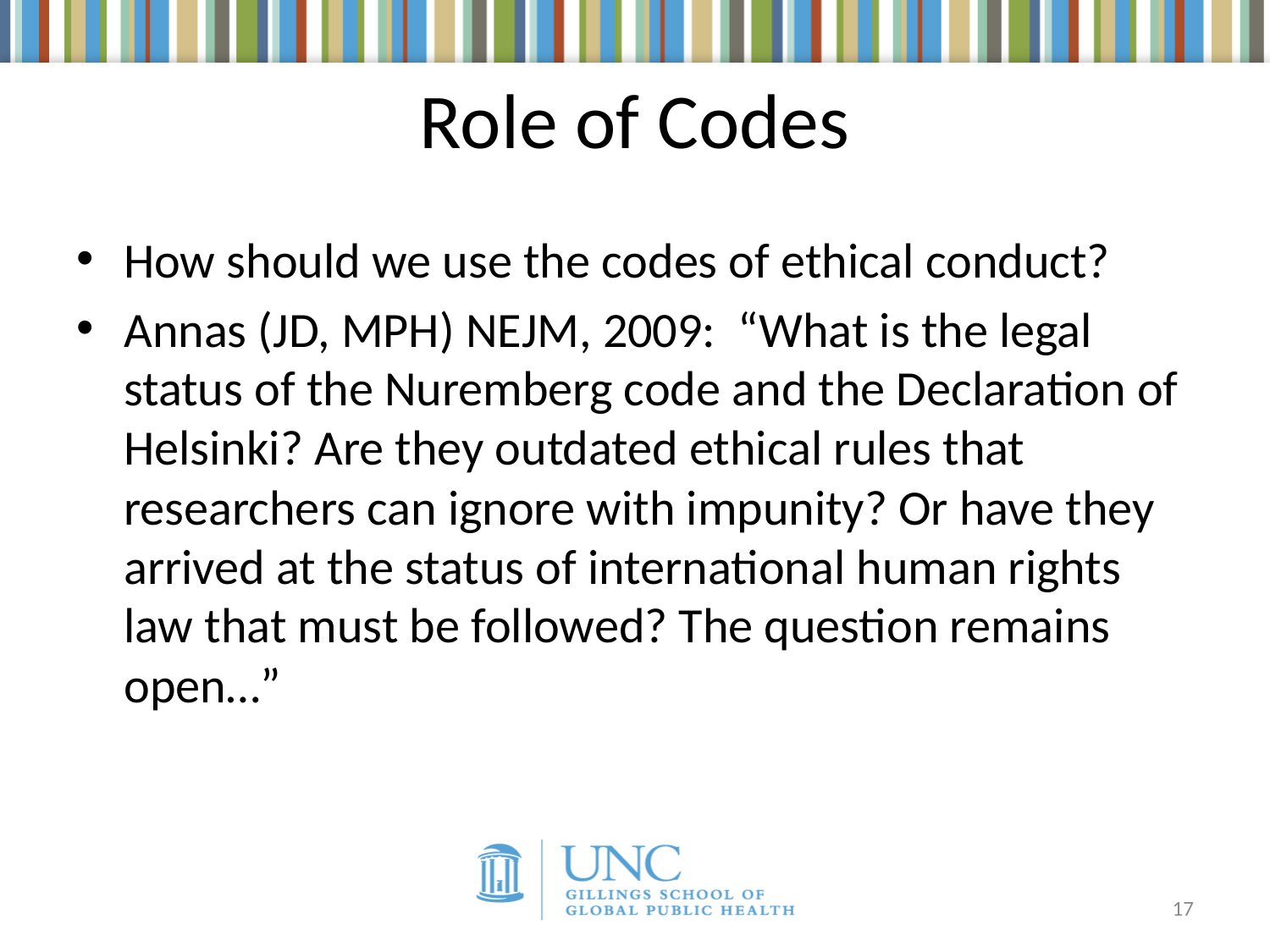

# Role of Codes
How should we use the codes of ethical conduct?
Annas (JD, MPH) NEJM, 2009:  “What is the legal status of the Nuremberg code and the Declaration of Helsinki? Are they outdated ethical rules that researchers can ignore with impunity? Or have they arrived at the status of international human rights law that must be followed? The question remains open…”
17